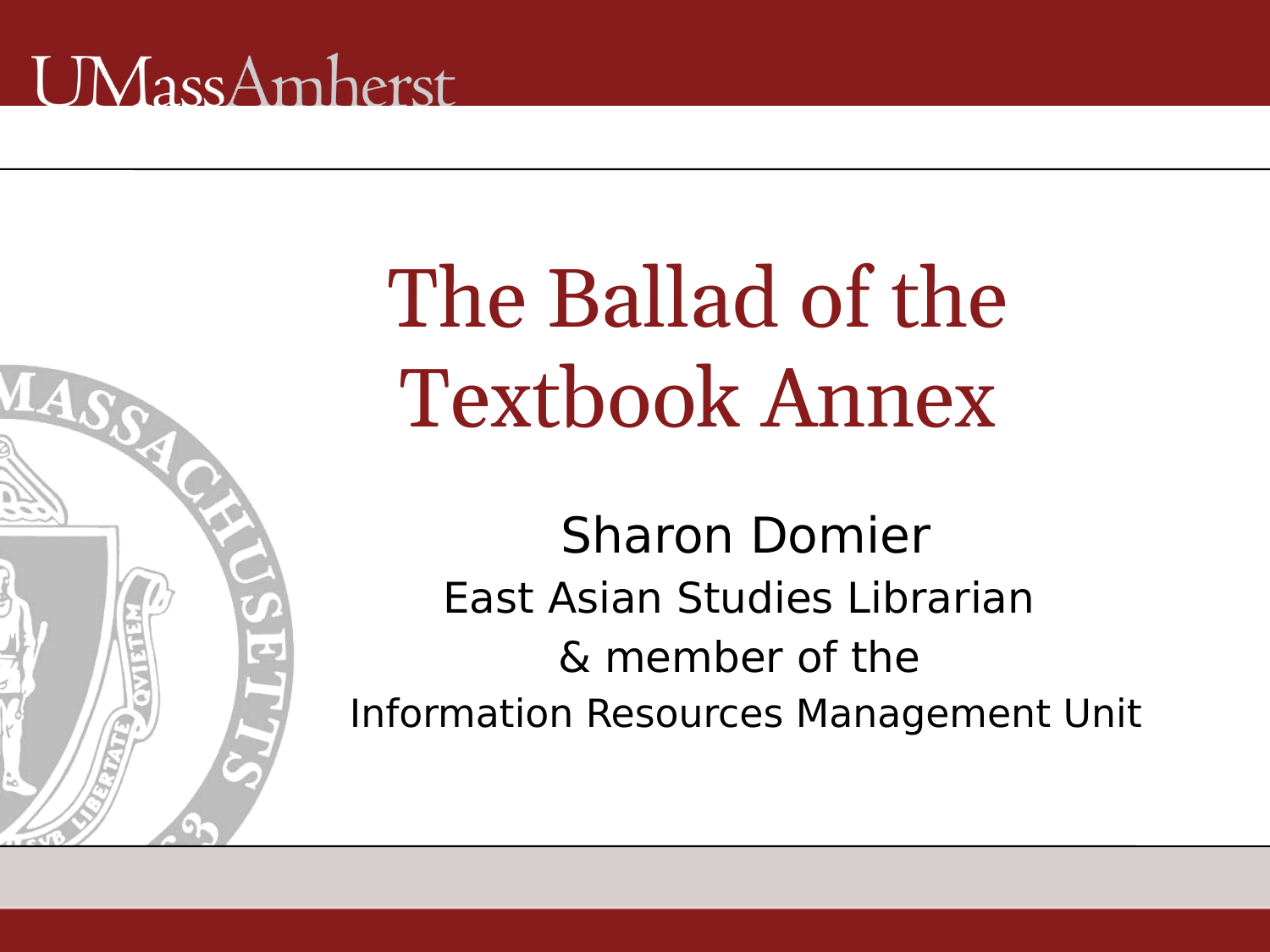

# The Ballad of the Textbook Annex
Sharon Domier
East Asian Studies Librarian
& member of the
Information Resources Management Unit